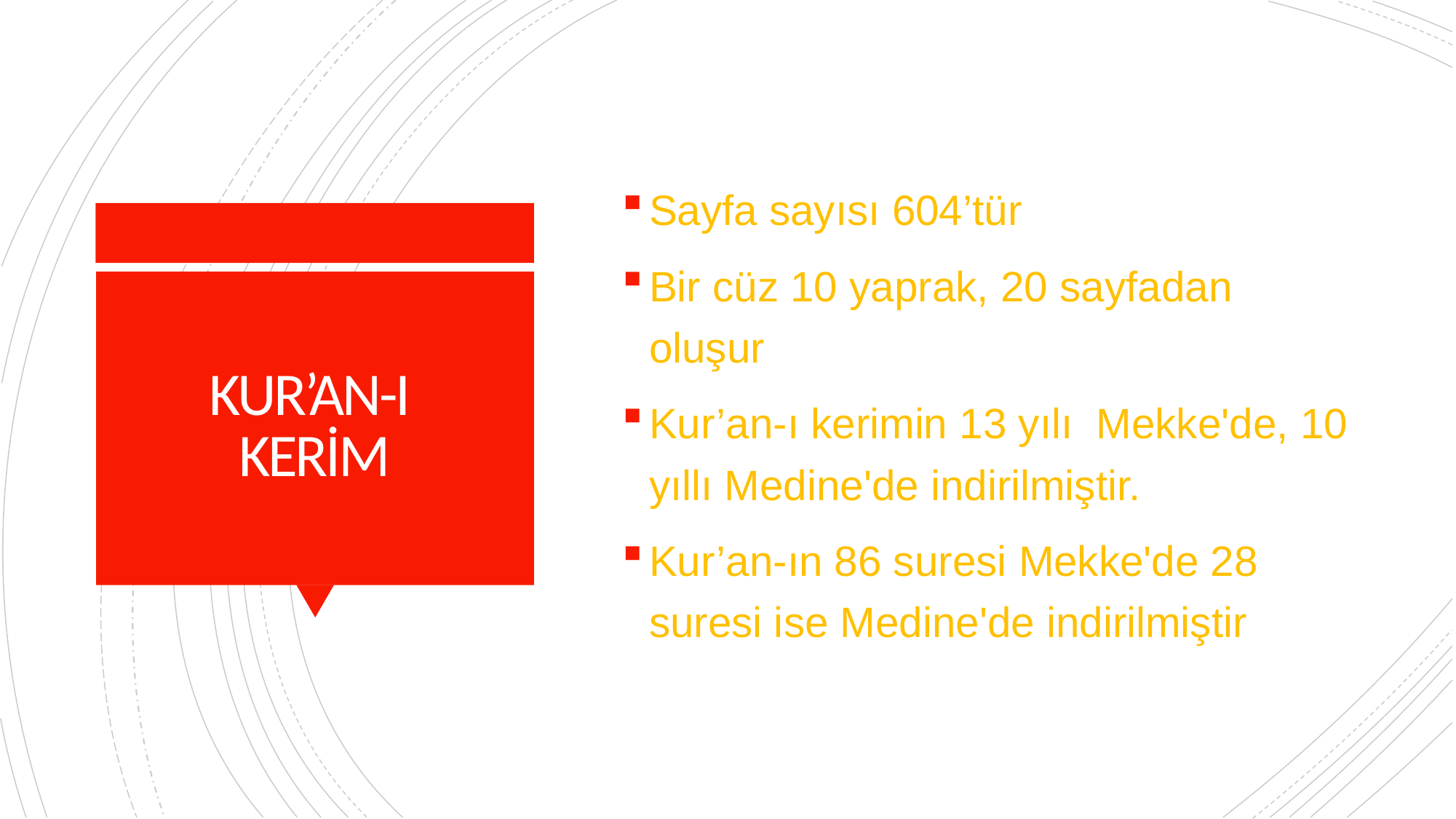

Sayfa sayısı 604’tür
Bir cüz 10 yaprak, 20 sayfadan oluşur
Kur’an-ı kerimin 13 yılı  Mekke'de, 10 yıllı Medine'de indirilmiştir.
Kur’an-ın 86 suresi Mekke'de 28 suresi ise Medine'de indirilmiştir
# KUR’AN-I  KERİM